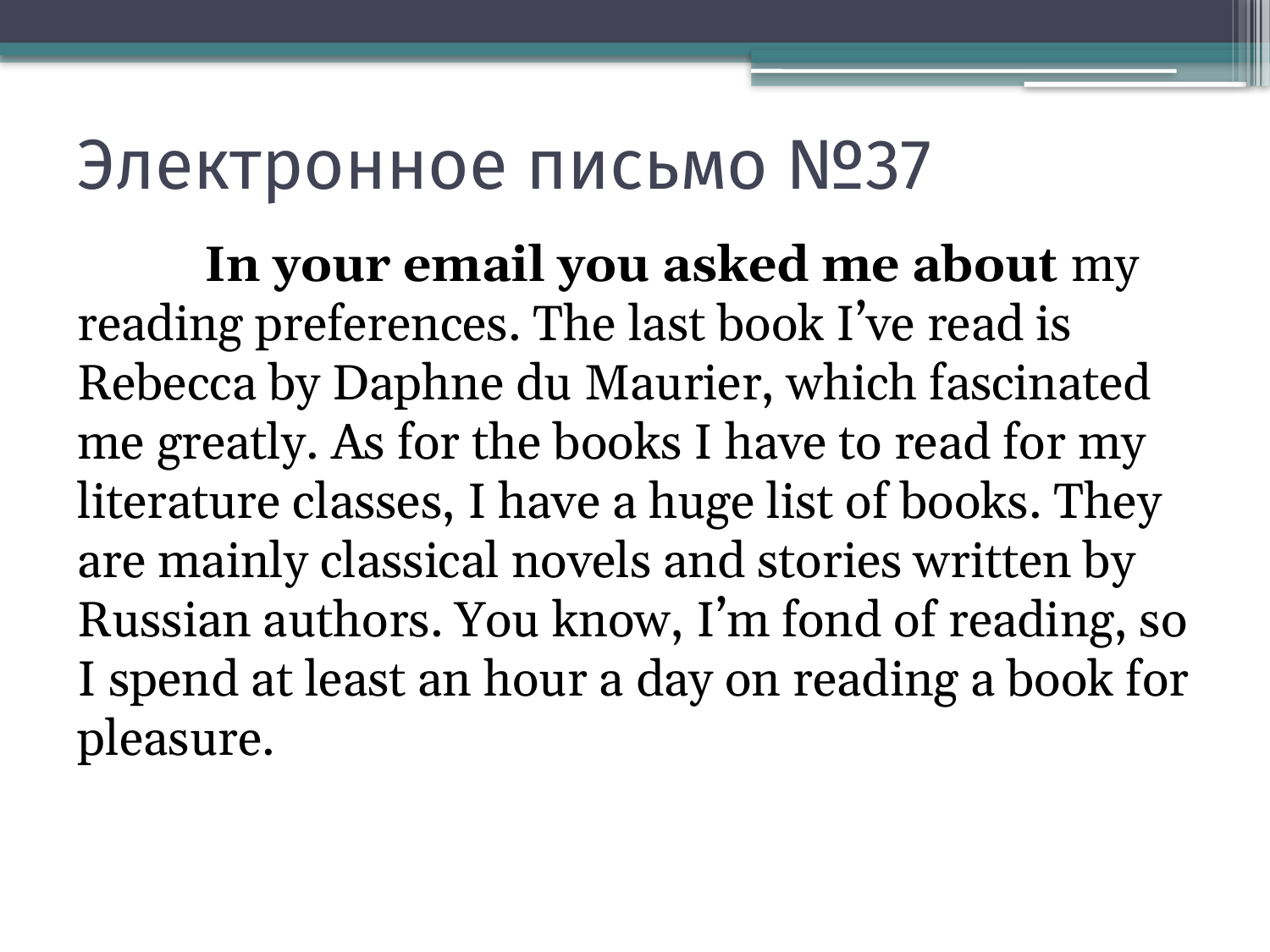

# Электронное письмо №37
	In your email you asked me about my reading preferences. The last book I’ve read is Rebecca by Daphne du Maurier, which fascinated me greatly. As for the books I have to read for my literature classes, I have a huge list of books. They are mainly classical novels and stories written by Russian authors. You know, I’m fond of reading, so I spend at least an hour a day on reading a book for pleasure.